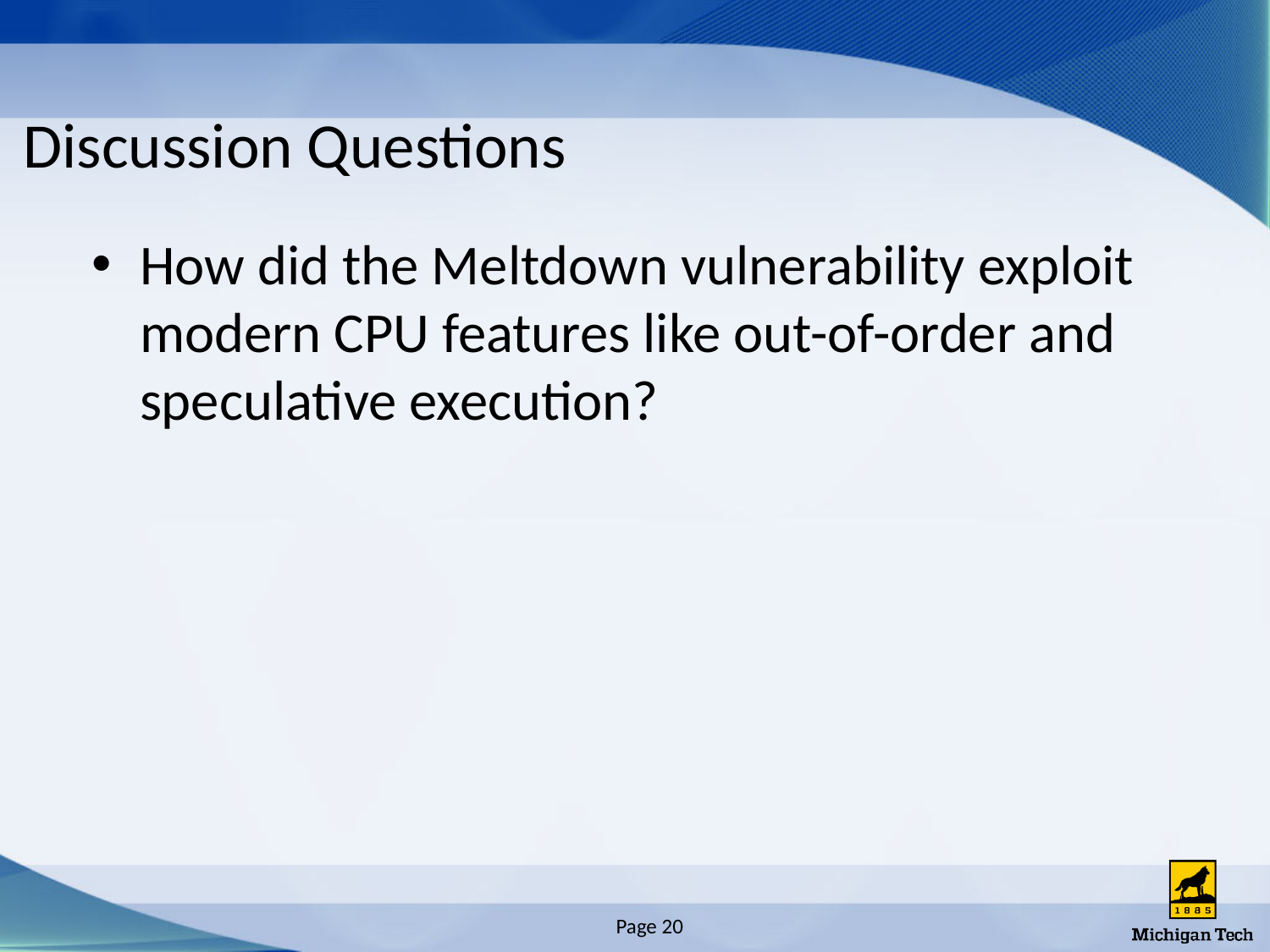

# Discussion Questions
How did the Meltdown vulnerability exploit modern CPU features like out-of-order and speculative execution?